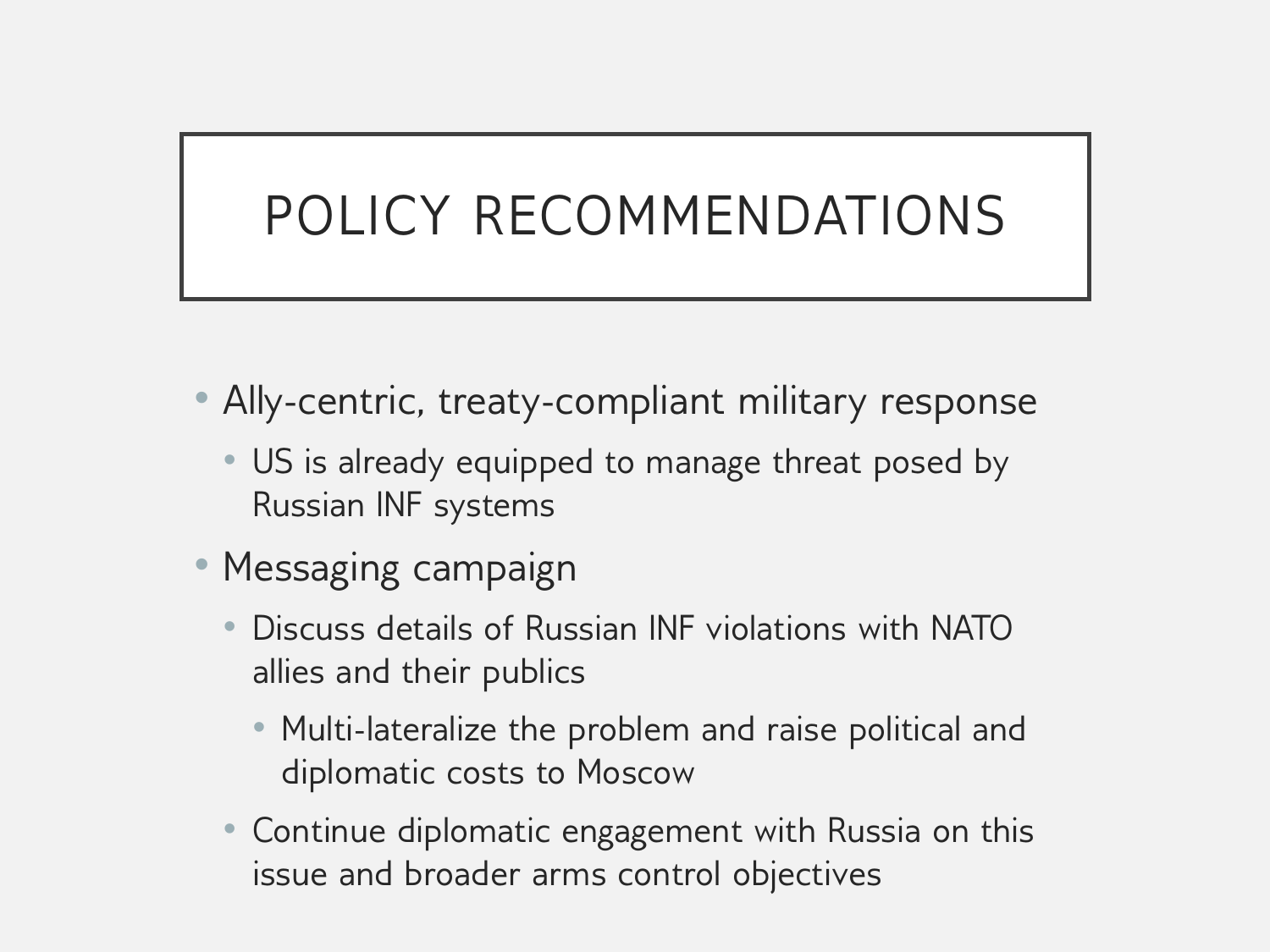

# Policy Recommendations
Ally-centric, treaty-compliant military response
US is already equipped to manage threat posed by Russian INF systems
Messaging campaign
Discuss details of Russian INF violations with NATO allies and their publics
Multi-lateralize the problem and raise political and diplomatic costs to Moscow
Continue diplomatic engagement with Russia on this issue and broader arms control objectives